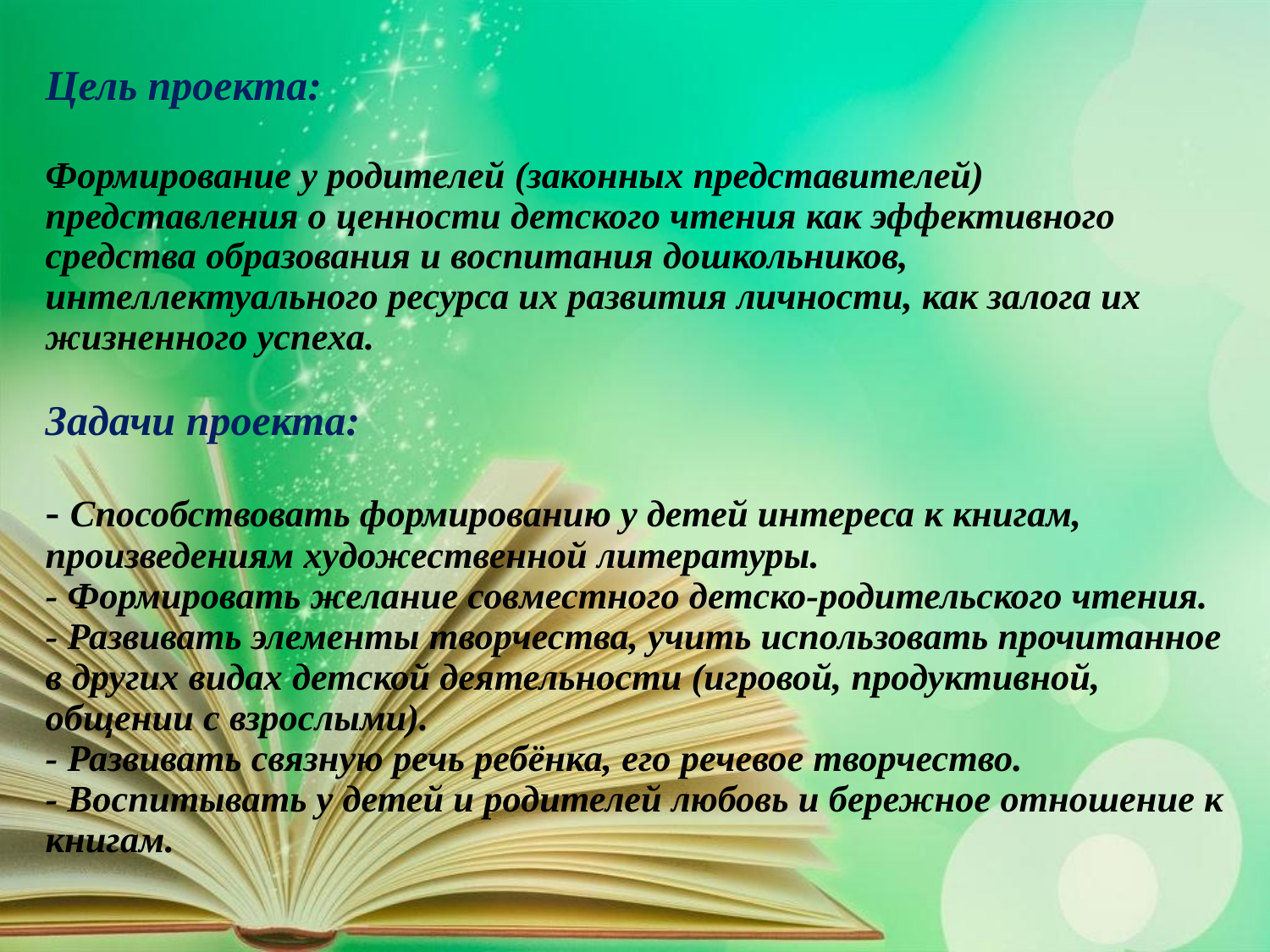

# Цель проекта: Формирование у родителей (законных представителей) представления о ценности детского чтения как эффективного средства образования и воспитания дошкольников, интеллектуального ресурса их развития личности, как залога их жизненного успеха. Задачи проекта: - Способствовать формированию у детей интереса к книгам, произведениям художественной литературы. - Формировать желание совместного детско-родительского чтения. - Развивать элементы творчества, учить использовать прочитанное в других видах детской деятельности (игровой, продуктивной, общении с взрослыми). - Развивать связную речь ребёнка, его речевое творчество. - Воспитывать у детей и родителей любовь и бережное отношение к книгам.